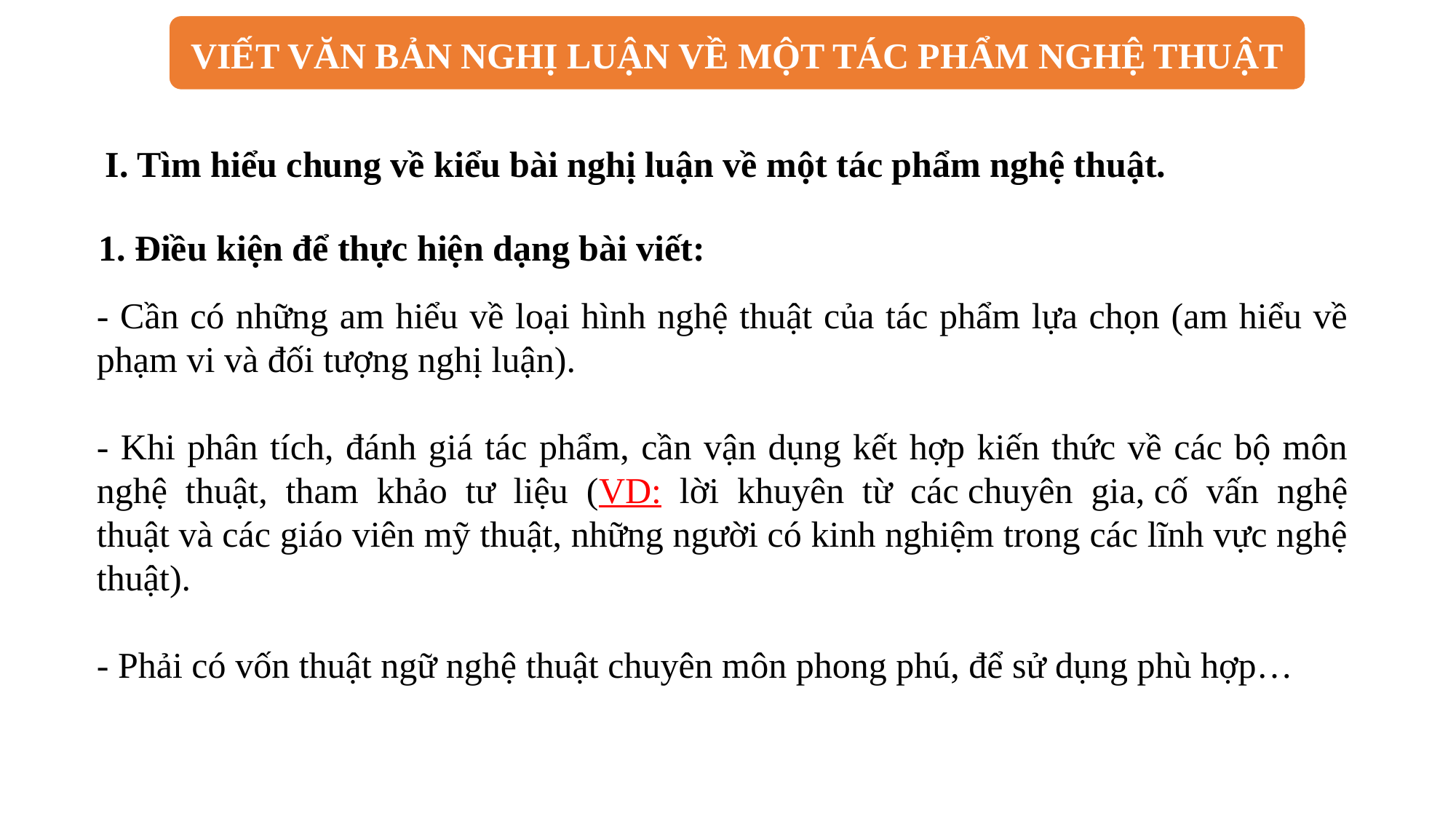

VIẾT VĂN BẢN NGHỊ LUẬN VỀ MỘT TÁC PHẨM NGHỆ THUẬT
I. Tìm hiểu chung về kiểu bài nghị luận về một tác phẩm nghệ thuật.
1. Điều kiện để thực hiện dạng bài viết:
- Cần có những am hiểu về loại hình nghệ thuật của tác phẩm lựa chọn (am hiểu về phạm vi và đối tượng nghị luận).

- Khi phân tích, đánh giá tác phẩm, cần vận dụng kết hợp kiến thức về các bộ môn nghệ thuật, tham khảo tư liệu (VD: lời khuyên từ các chuyên gia, cố vấn nghệ thuật và các giáo viên mỹ thuật, những người có kinh nghiệm trong các lĩnh vực nghệ thuật).

- Phải có vốn thuật ngữ nghệ thuật chuyên môn phong phú, để sử dụng phù hợp…